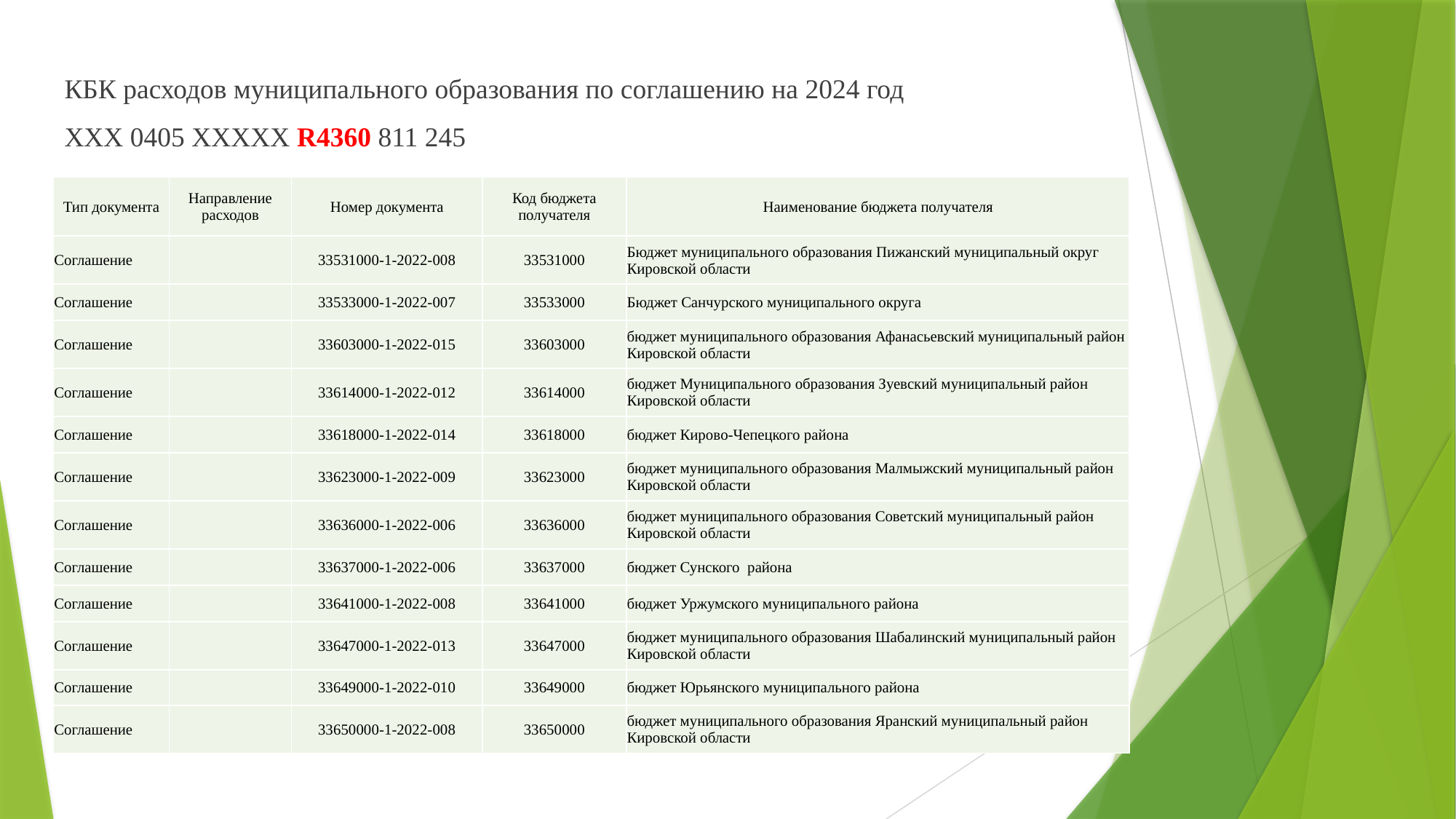

КБК расходов муниципального образования по соглашению на 2024 год
ХХХ 0405 ХХХХХ R4360 811 245

| Тип документа | Направление расходов | Номер документа | Код бюджета получателя | Наименование бюджета получателя |
| --- | --- | --- | --- | --- |
| Соглашение |  | 33531000-1-2022-008 | 33531000 | Бюджет муниципального образования Пижанский муниципальный округ Кировской области |
| Соглашение |  | 33533000-1-2022-007 | 33533000 | Бюджет Санчурского муниципального округа |
| Соглашение |  | 33603000-1-2022-015 | 33603000 | бюджет муниципального образования Афанасьевский муниципальный район Кировской области |
| Соглашение |  | 33614000-1-2022-012 | 33614000 | бюджет Муниципального образования Зуевский муниципальный район Кировской области |
| Соглашение |  | 33618000-1-2022-014 | 33618000 | бюджет Кирово-Чепецкого района |
| Соглашение |  | 33623000-1-2022-009 | 33623000 | бюджет муниципального образования Малмыжский муниципальный район Кировской области |
| Соглашение |  | 33636000-1-2022-006 | 33636000 | бюджет муниципального образования Советский муниципальный район Кировской области |
| Соглашение |  | 33637000-1-2022-006 | 33637000 | бюджет Сунского района |
| Соглашение |  | 33641000-1-2022-008 | 33641000 | бюджет Уржумского муниципального района |
| Соглашение |  | 33647000-1-2022-013 | 33647000 | бюджет муниципального образования Шабалинский муниципальный район Кировской области |
| Соглашение |  | 33649000-1-2022-010 | 33649000 | бюджет Юрьянского муниципального района |
| Соглашение |  | 33650000-1-2022-008 | 33650000 | бюджет муниципального образования Яранский муниципальный район Кировской области |